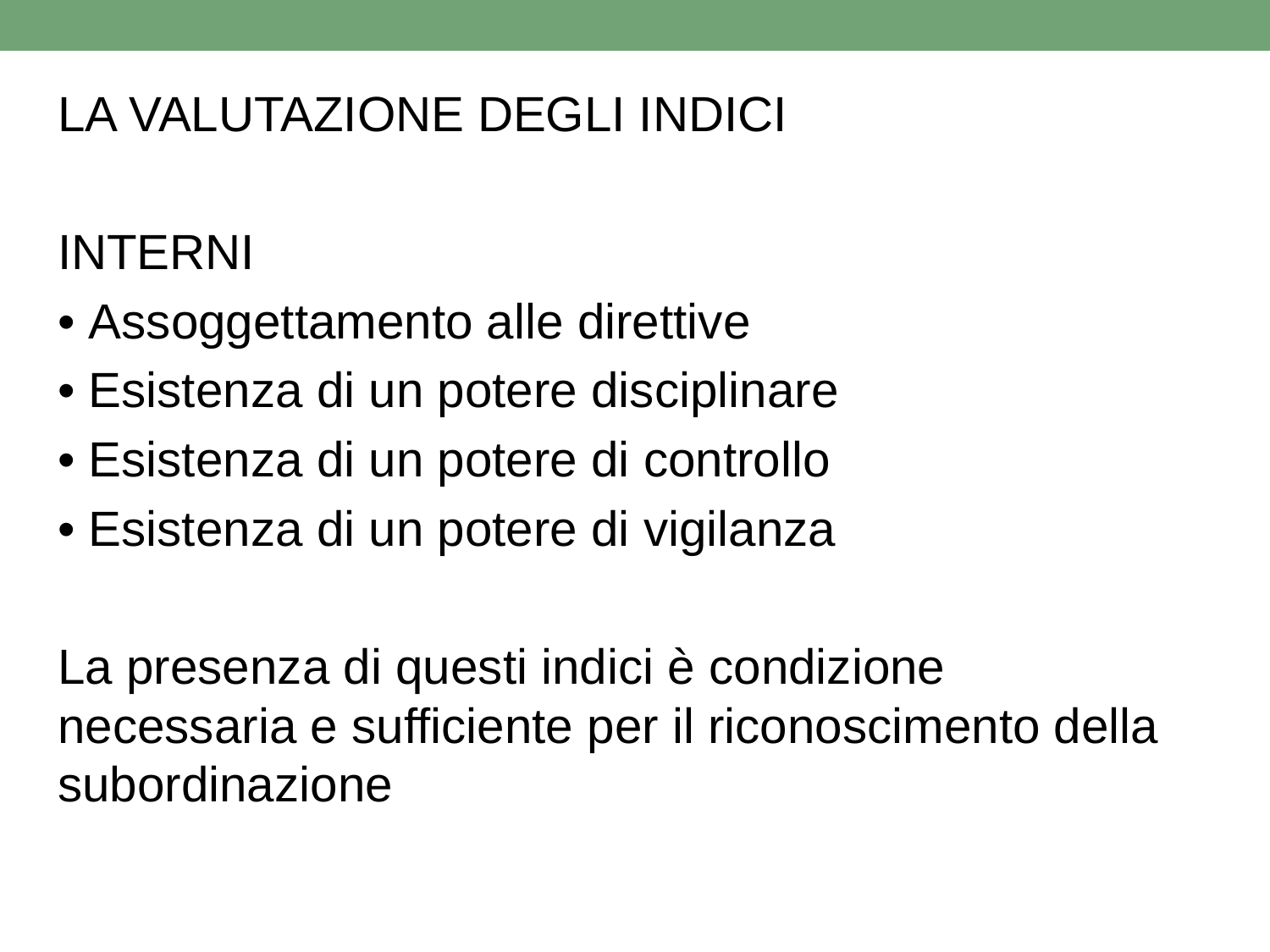

LA VALUTAZIONE DEGLI INDICI

INTERNI
• Assoggettamento alle direttive
• Esistenza di un potere disciplinare
• Esistenza di un potere di controllo
• Esistenza di un potere di vigilanza

La presenza di questi indici è condizione necessaria e sufficiente per il riconoscimento della subordinazione